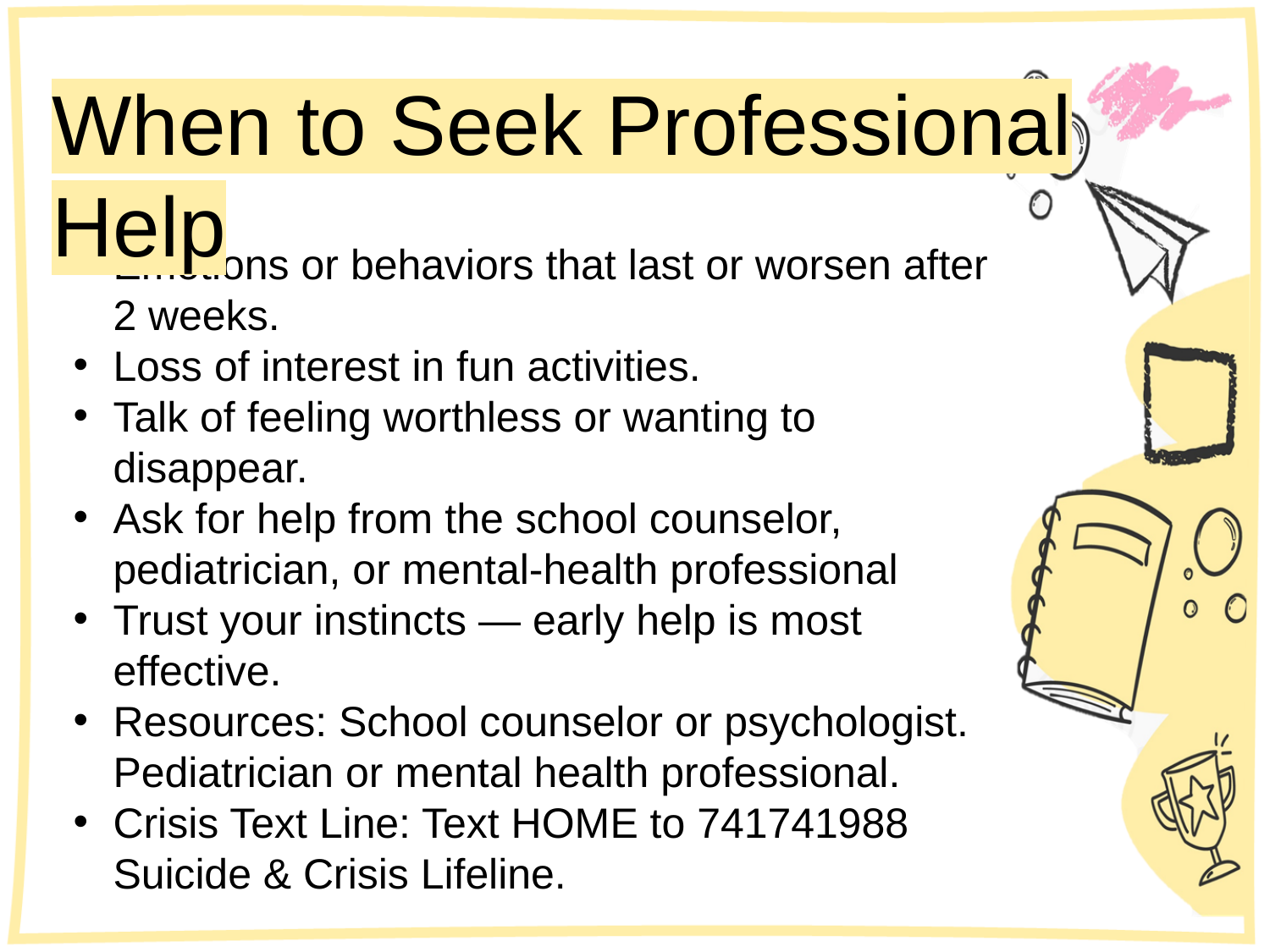

When to Seek Professional Help
Emotions or behaviors that last or worsen after 2 weeks.
Loss of interest in fun activities.
Talk of feeling worthless or wanting to disappear.
Ask for help from the school counselor, pediatrician, or mental-health professional
Trust your instincts — early help is most effective.
Resources: School counselor or psychologist. Pediatrician or mental health professional.
Crisis Text Line: Text HOME to 741741988 Suicide & Crisis Lifeline.